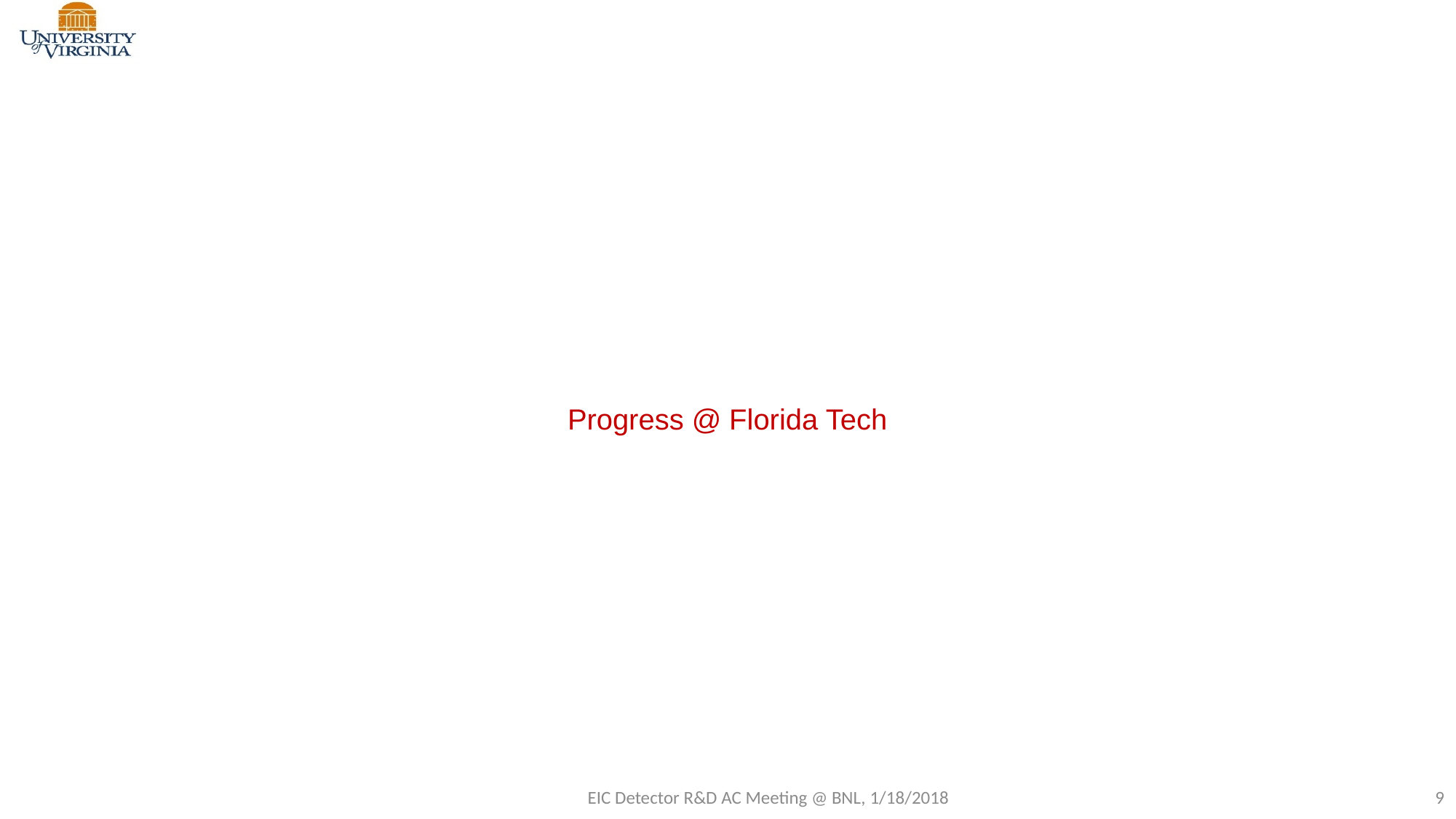

Progress @ Florida Tech
EIC Detector R&D AC Meeting @ BNL, 1/18/2018
9